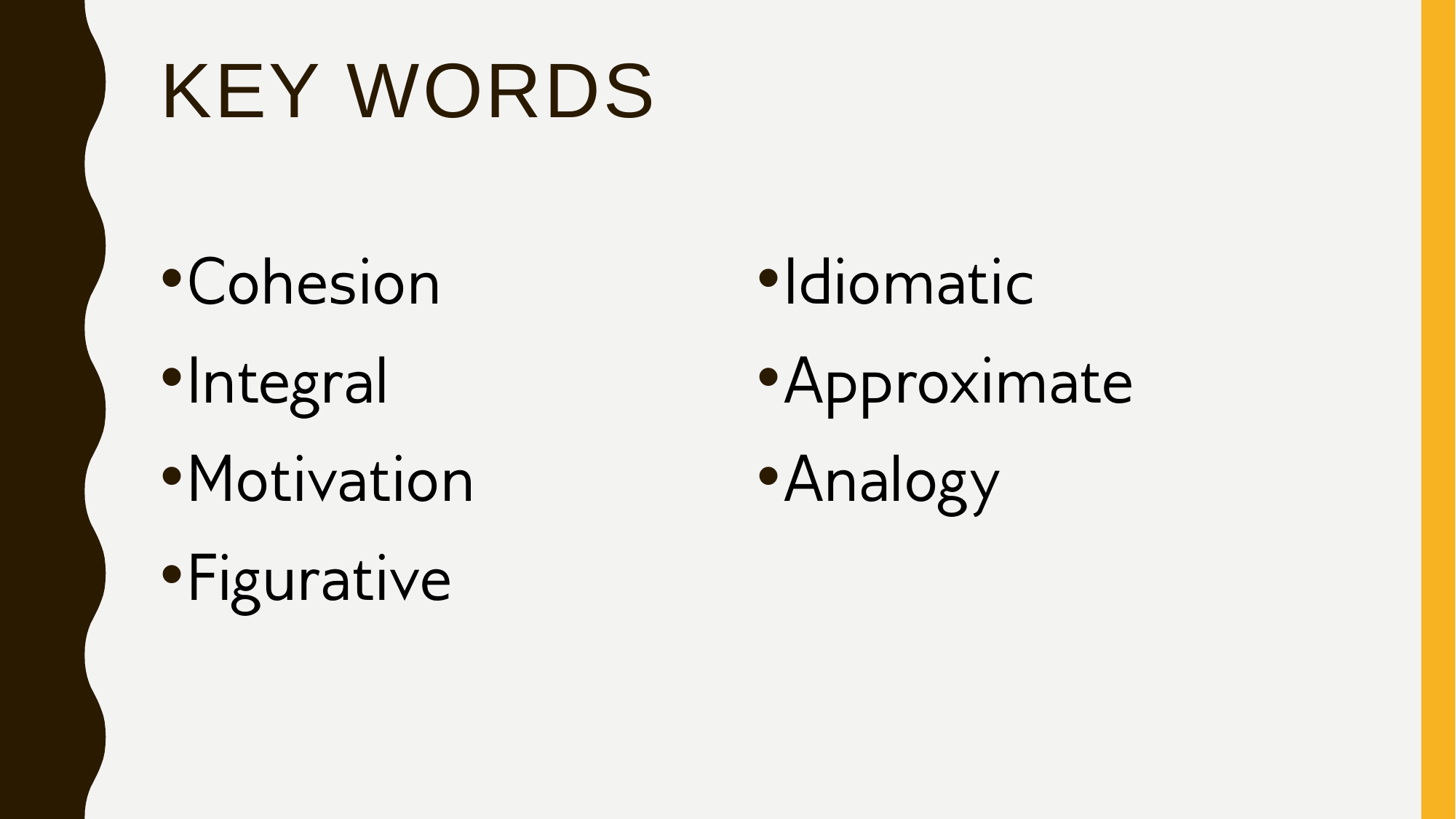

# KEY words
Cohesion
Integral
Motivation
Figurative
Idiomatic
Approximate
Analogy